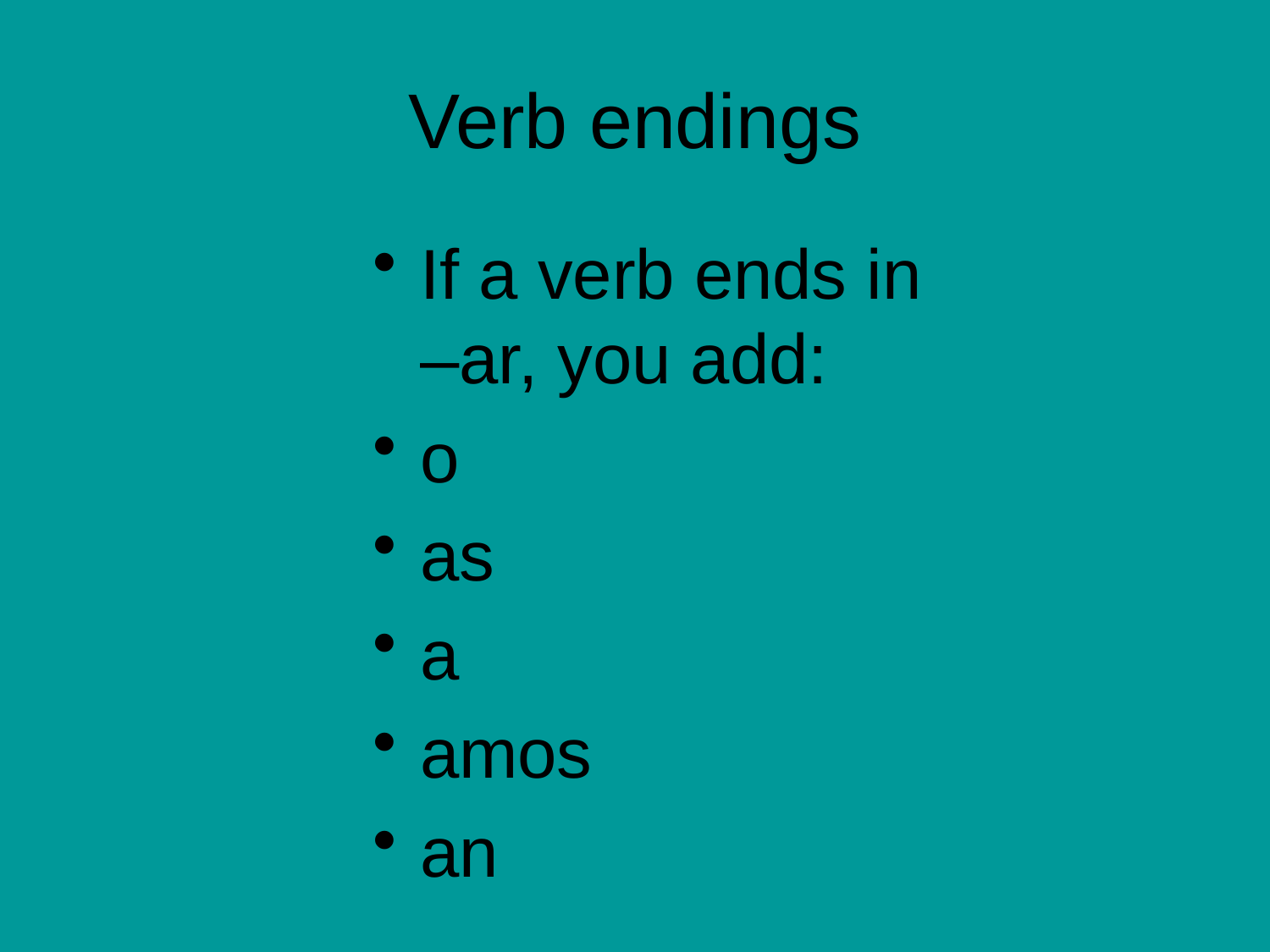

# Verb endings
If a verb ends in –ar, you add:
o
as
a
amos
an